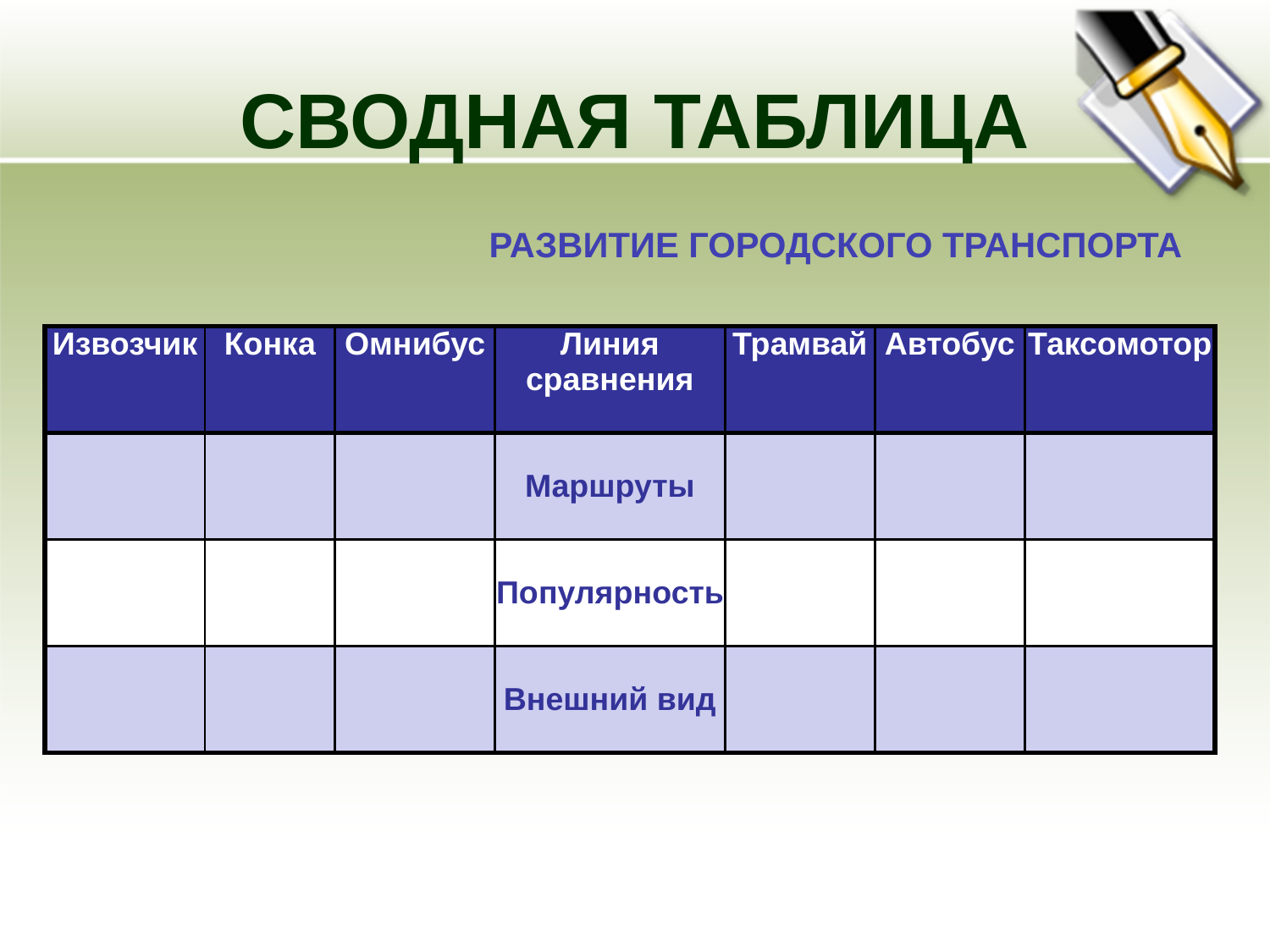

# СВОДНАЯ ТАБЛИЦА
 РАЗВИТИЕ ГОРОДСКОГО ТРАНСПОРТА
| Извозчик | Конка | Омнибус | Линия сравнения | Трамвай | Автобус | Таксомотор |
| --- | --- | --- | --- | --- | --- | --- |
|  |  |  | Маршруты |  |  |  |
|  |  |  | Популярность |  |  |  |
|  |  |  | Внешний вид |  |  |  |